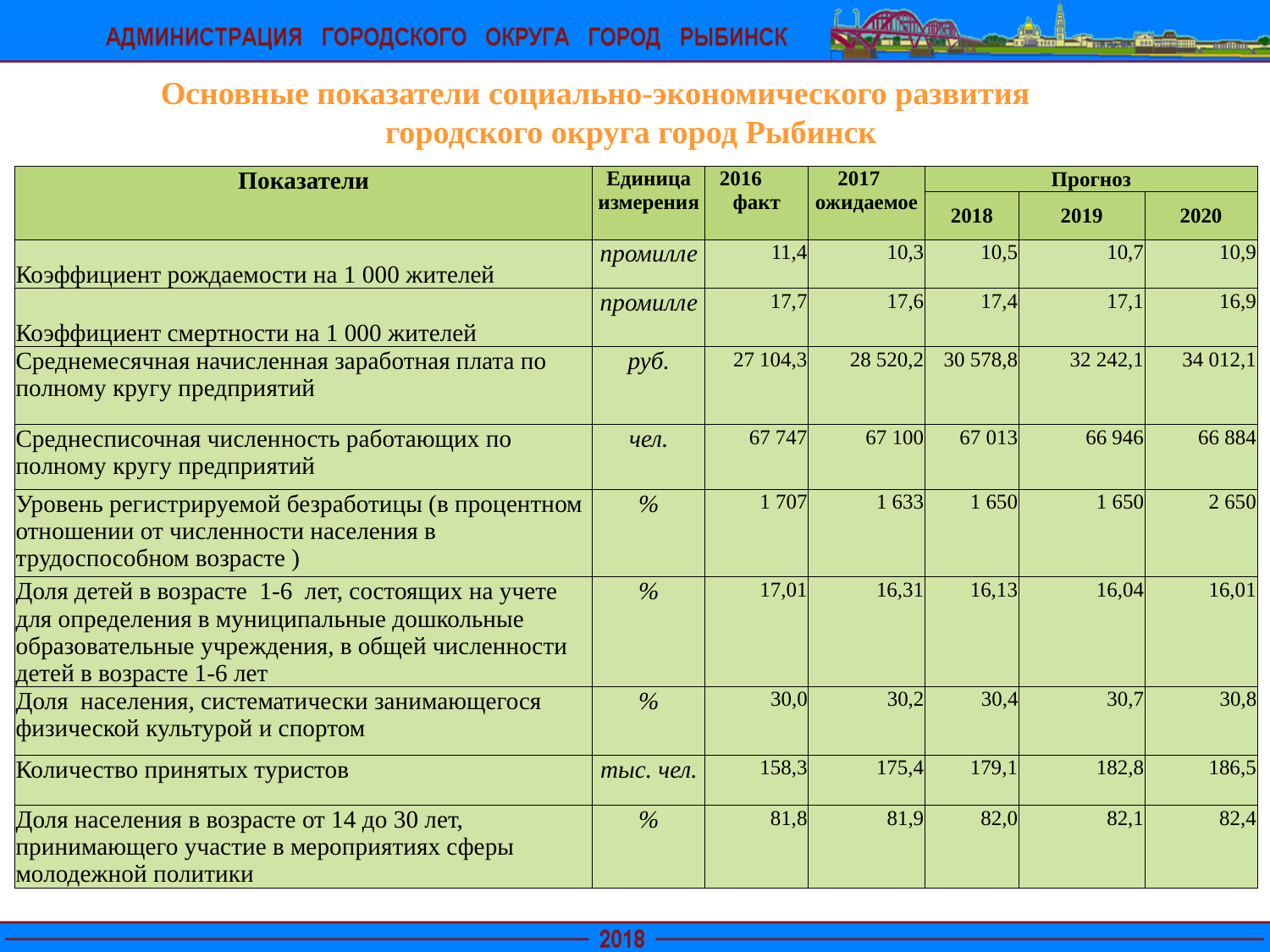

# Основные показатели социально-экономического развития                     	городского округа город Рыбинск
| Показатели | Единица измерения | 2016 факт | 2017 ожидаемое | Прогноз |  |  |
| --- | --- | --- | --- | --- | --- | --- |
|  |  |  |  | 2018 | 2019 | 2020 |
| Коэффициент рождаемости на 1 000 жителей | промилле | 11,4 | 10,3 | 10,5 | 10,7 | 10,9 |
| Коэффициент смертности на 1 000 жителей | промилле | 17,7 | 17,6 | 17,4 | 17,1 | 16,9 |
| Среднемесячная начисленная заработная плата по полному кругу предприятий | руб. | 27 104,3 | 28 520,2 | 30 578,8 | 32 242,1 | 34 012,1 |
| Среднесписочная численность работающих по полному кругу предприятий | чел. | 67 747 | 67 100 | 67 013 | 66 946 | 66 884 |
| Уровень регистрируемой безработицы (в процентном отношении от численности населения в трудоспособном возрасте ) | % | 1 707 | 1 633 | 1 650 | 1 650 | 2 650 |
| Доля детей в возрасте 1-6 лет, состоящих на учете для определения в муниципальные дошкольные образовательные учреждения, в общей численности детей в возрасте 1-6 лет | % | 17,01 | 16,31 | 16,13 | 16,04 | 16,01 |
| Доля населения, систематически занимающегося физической культурой и спортом | % | 30,0 | 30,2 | 30,4 | 30,7 | 30,8 |
| Количество принятых туристов | тыс. чел. | 158,3 | 175,4 | 179,1 | 182,8 | 186,5 |
| Доля населения в возрасте от 14 до 30 лет, принимающего участие в мероприятиях сферы молодежной политики | % | 81,8 | 81,9 | 82,0 | 82,1 | 82,4 |